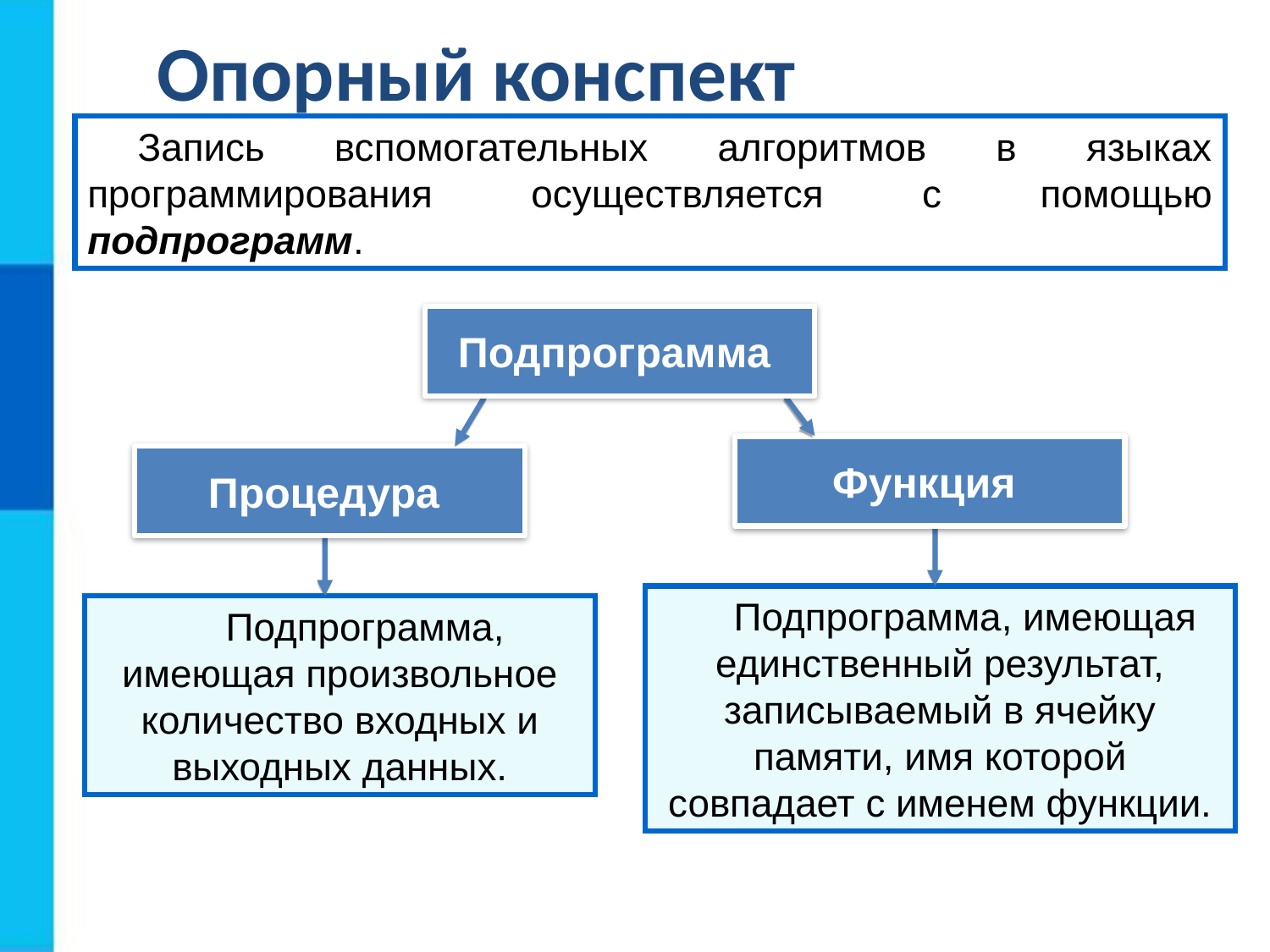

Опорный конспект
Запись вспомогательных алгоритмов в языках программирования осуществляется с помощью подпрограмм.
Подпрограмма

Функция
Процедура

Подпрограмма, имеющая единственный результат, записываемый в ячейку памяти, имя которой совпадает с именем функции.
Подпрограмма, имеющая произвольное количество входных и выходных данных.